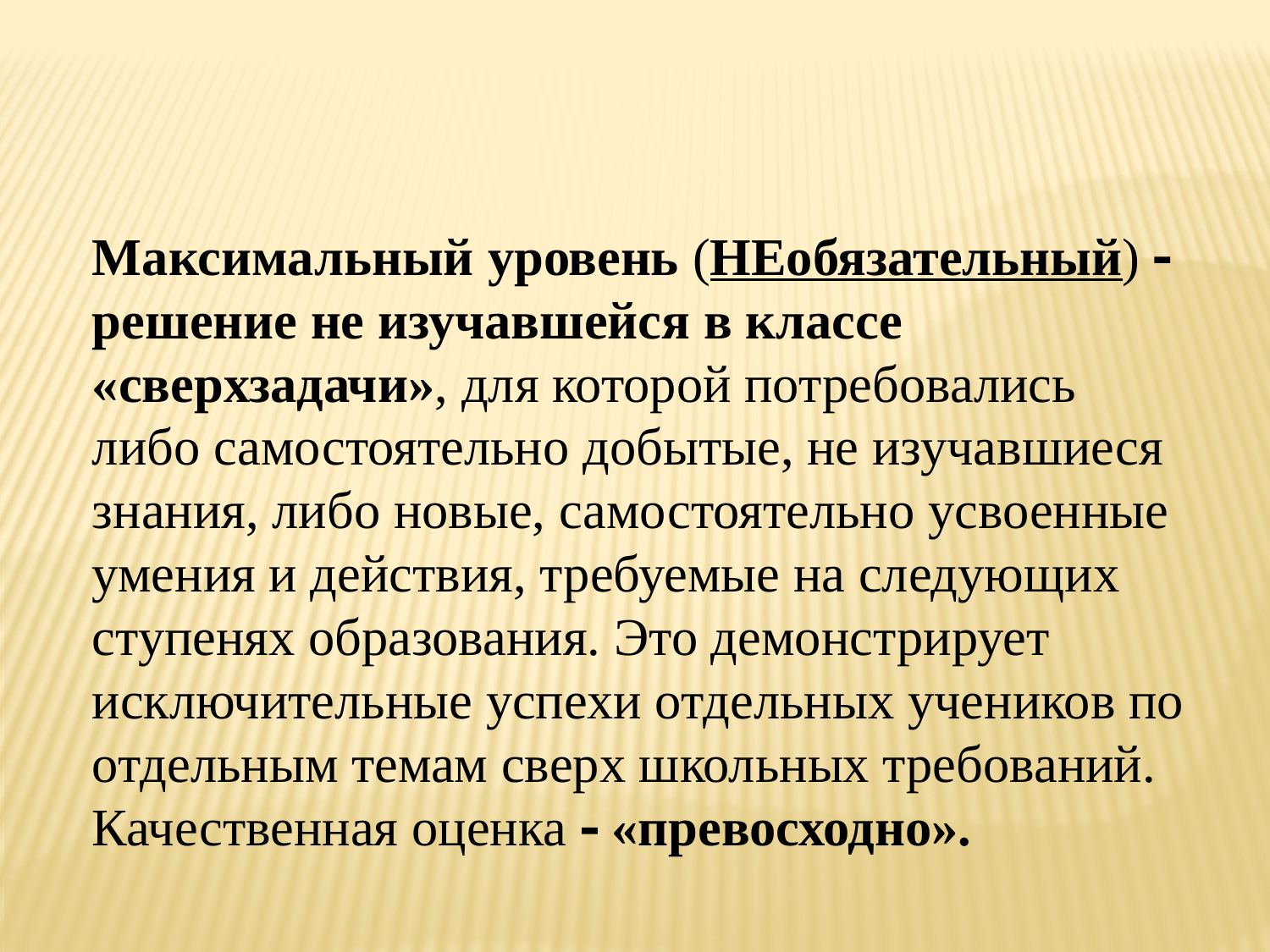

Максимальный уровень (НЕобязательный) − решение не изучавшейся в классе «сверхзадачи», для которой потребовались либо самостоятельно добытые, не изучавшиеся знания, либо новые, самостоятельно усвоенные умения и действия, требуемые на следующих ступенях образования. Это демонстрирует исключительные успехи отдельных учеников по отдельным темам сверх школьных требований. Качественная оценка − «превосходно».